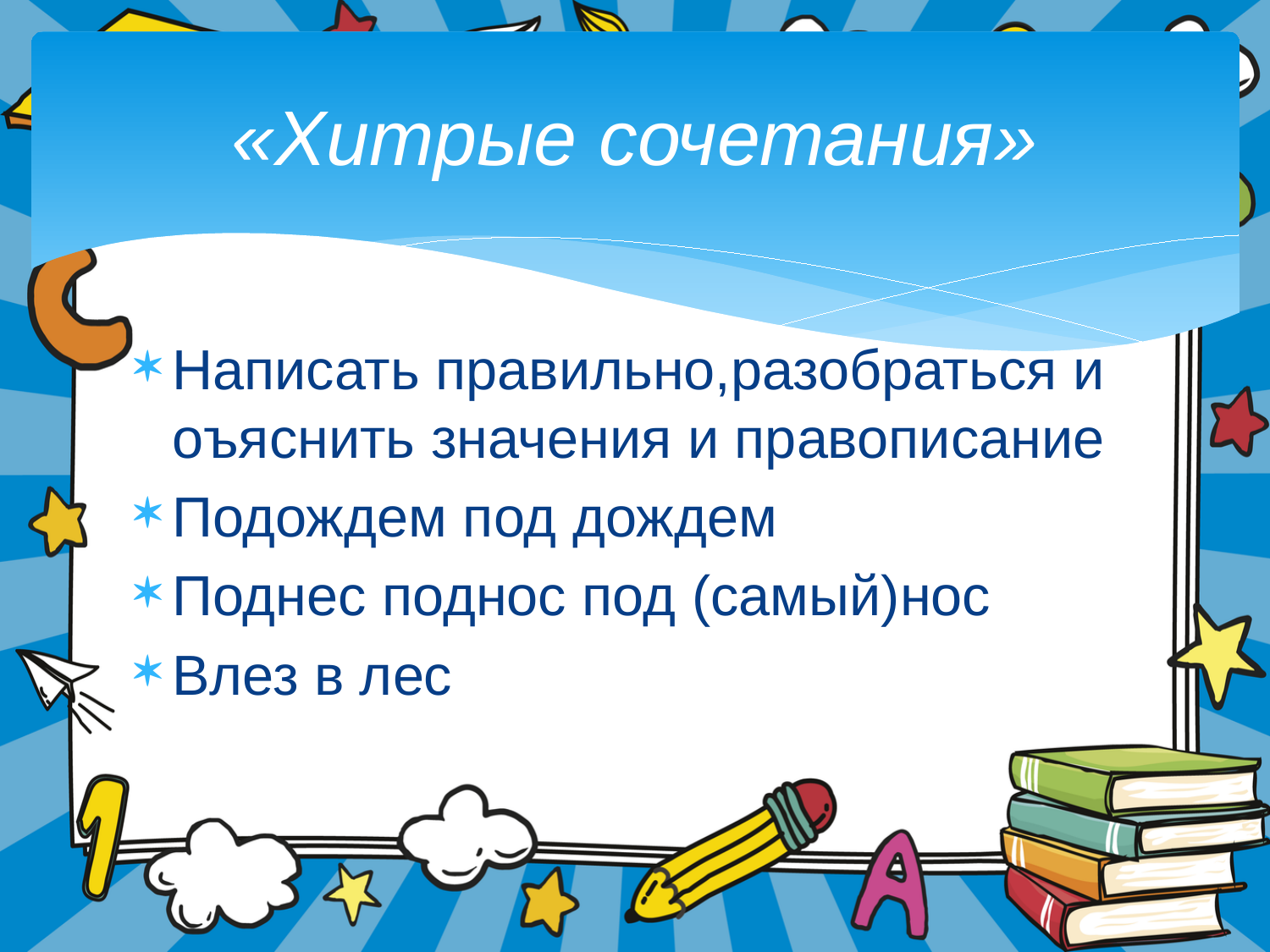

# «Хитрые сочетания»
Написать правильно,разобраться и оъяснить значения и правописание
Подождем под дождем
Поднес поднос под (самый)нос
Влез в лес